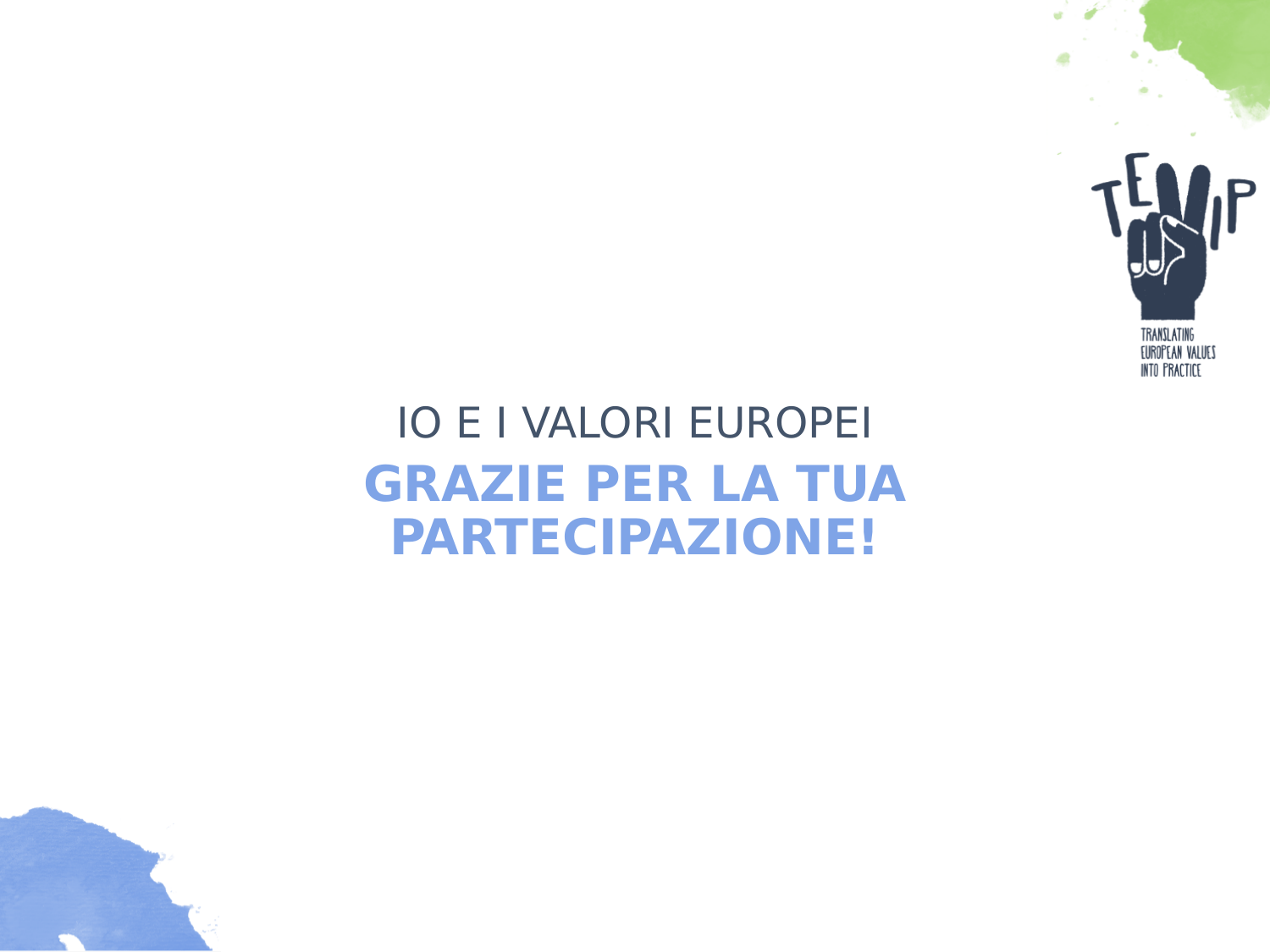

IO E I VALORI EUROPEI
GRAZIE PER LA TUA PARTECIPAZIONE!